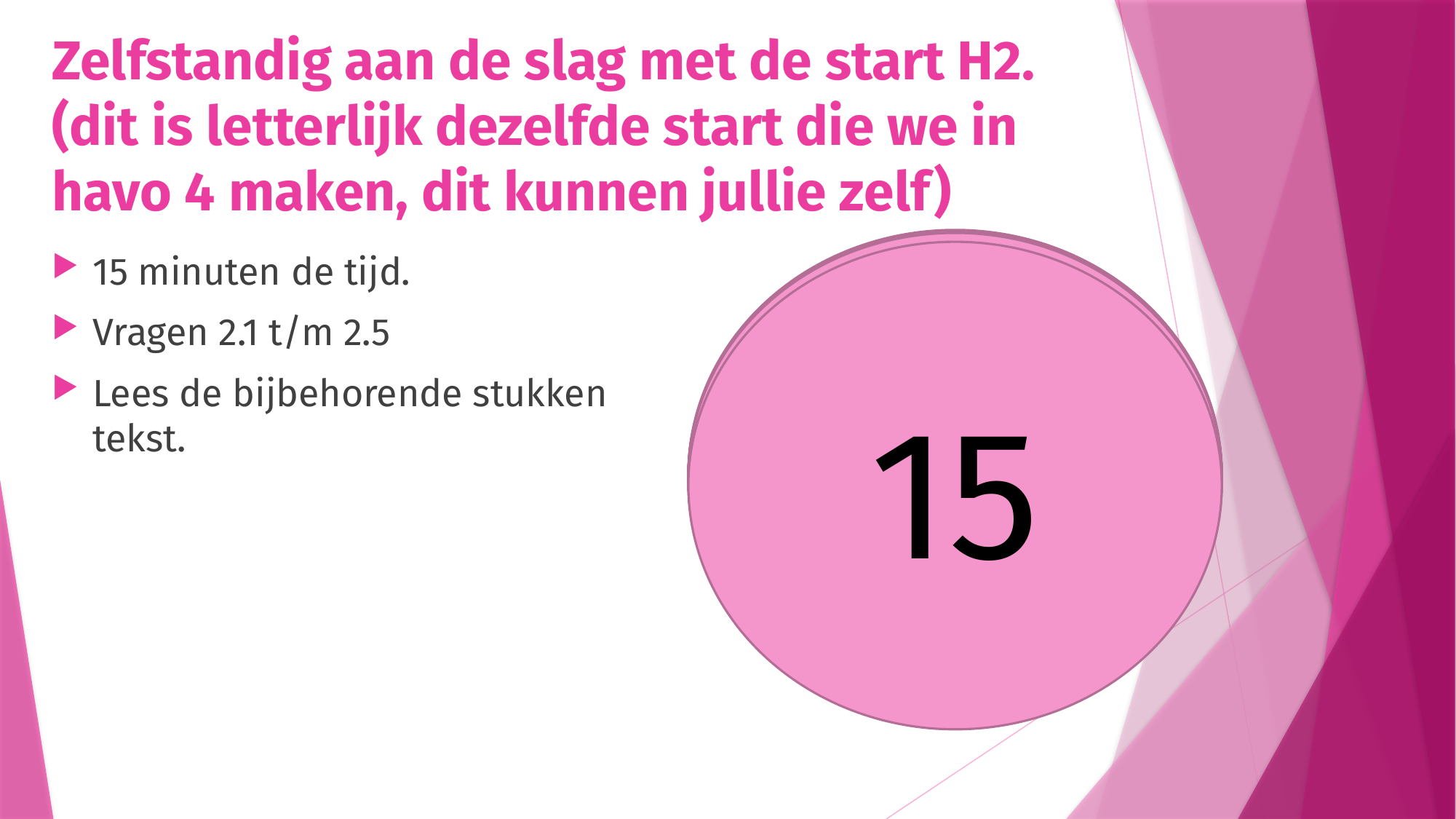

# Zelfstandig aan de slag met de start H2. (dit is letterlijk dezelfde start die we in havo 4 maken, dit kunnen jullie zelf)
10
11
9
8
14
5
6
7
4
3
1
2
13
12
15 minuten de tijd.
Vragen 2.1 t/m 2.5
Lees de bijbehorende stukken tekst.
15